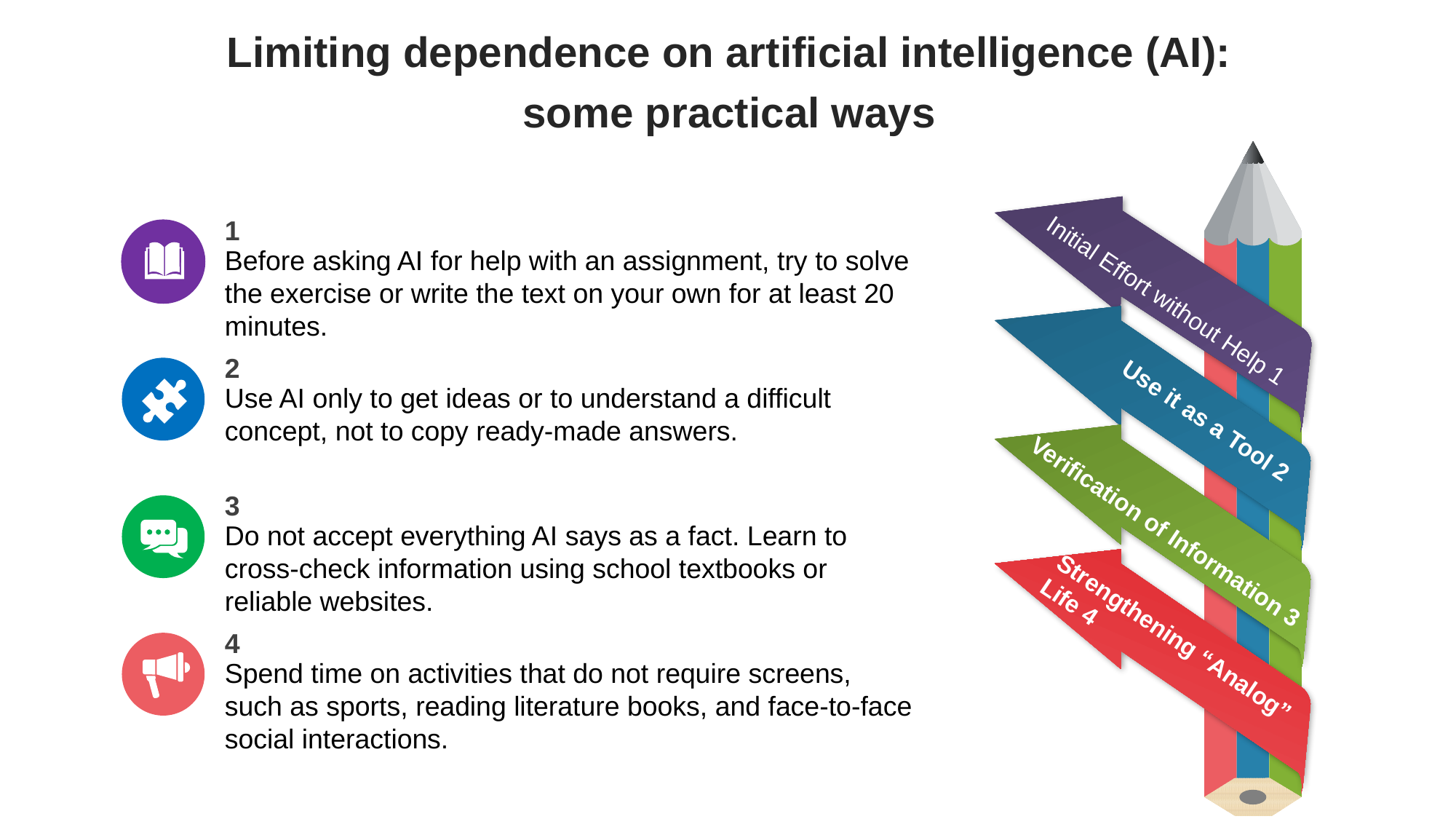

Limiting dependence on artificial intelligence (AI):
some practical ways

1
Before asking AI for help with an assignment, try to solve the exercise or write the text on your own for at least 20 minutes.

Initial Effort without Help 1
2
Use AI only to get ideas or to understand a difficult concept, not to copy ready-made answers.

Use it as a Tool 2
3
Do not accept everything AI says as a fact. Learn to cross-check information using school textbooks or reliable websites.

Verification of Information 3

Strengthening “Analog” Life 4
4
Spend time on activities that do not require screens, such as sports, reading literature books, and face-to-face social interactions.